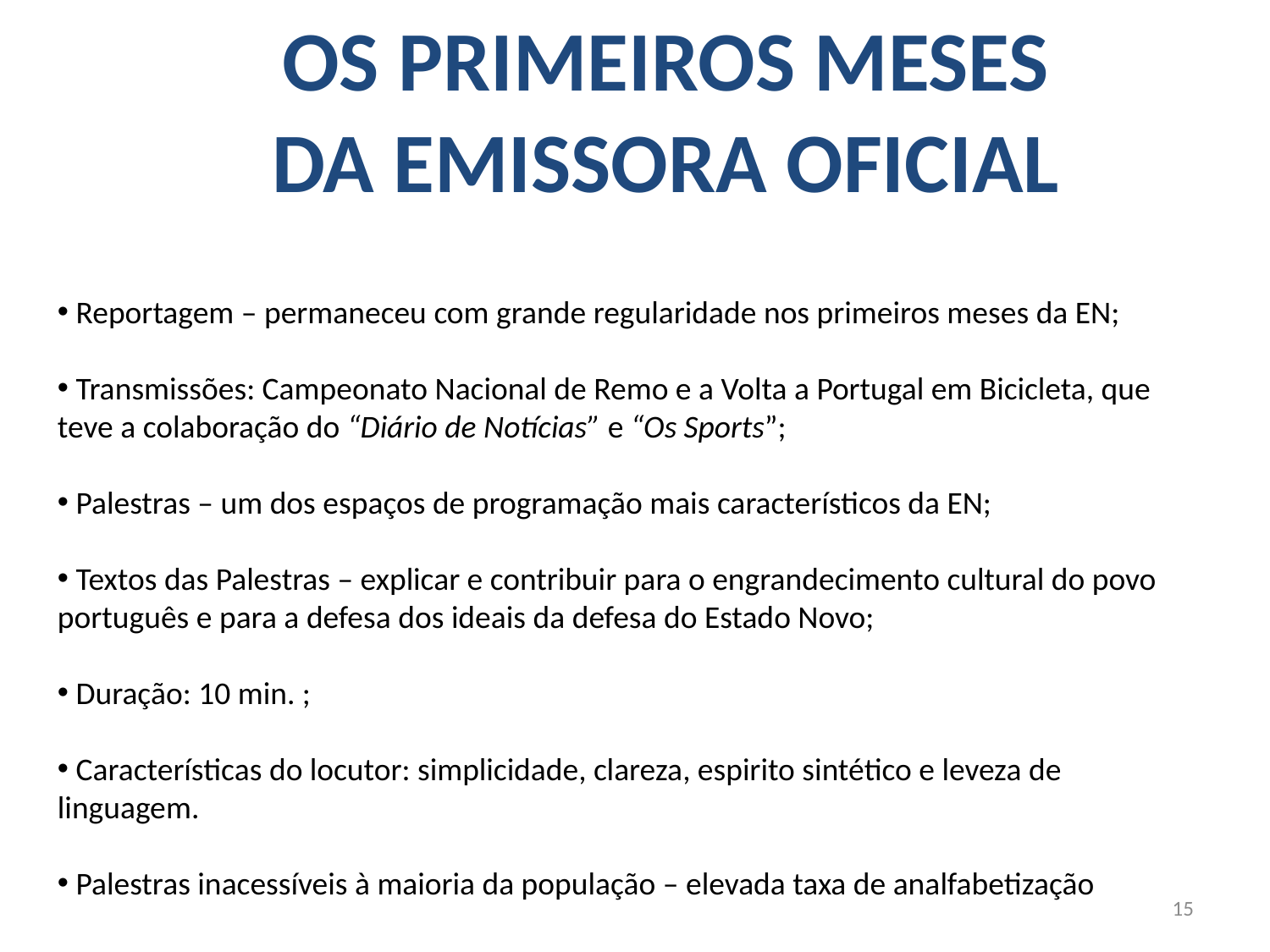

OS PRIMEIROS MESES
DA EMISSORA OFICIAL
 Reportagem – permaneceu com grande regularidade nos primeiros meses da EN;

 Transmissões: Campeonato Nacional de Remo e a Volta a Portugal em Bicicleta, que teve a colaboração do “Diário de Notícias” e “Os Sports”;

 Palestras – um dos espaços de programação mais característicos da EN;

 Textos das Palestras – explicar e contribuir para o engrandecimento cultural do povo português e para a defesa dos ideais da defesa do Estado Novo;

 Duração: 10 min. ;

 Características do locutor: simplicidade, clareza, espirito sintético e leveza de linguagem.

 Palestras inacessíveis à maioria da população – elevada taxa de analfabetização
15